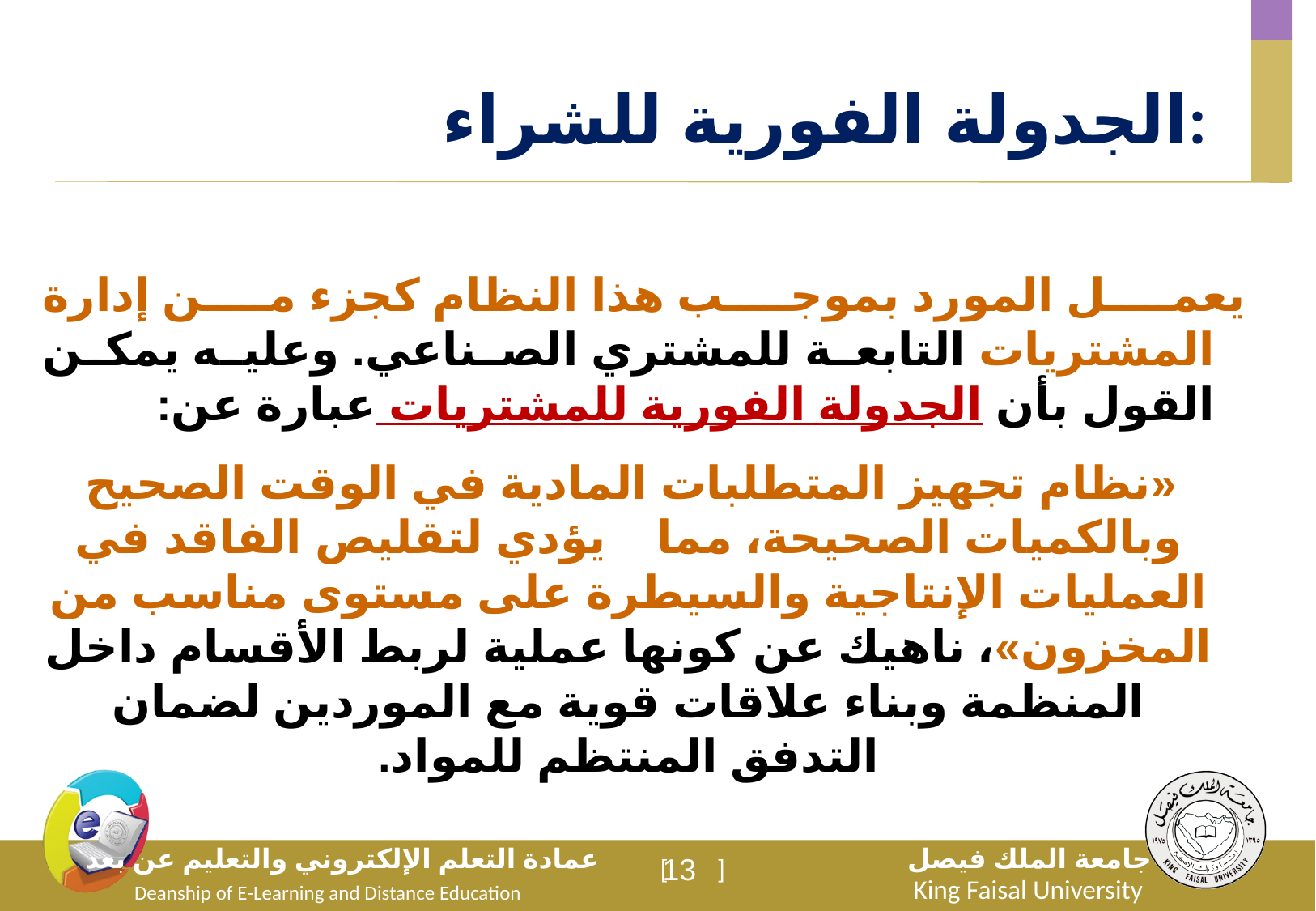

الجدولة الفورية للشراء:
   يعمل المورد بموجب هذا النظام كجزء من إدارة المشتريات التابعة للمشتري الصناعي. وعليه يمكن القول بأن الجدولة الفورية للمشتريات عبارة عن:

     «نظام تجهيز المتطلبات المادية في الوقت الصحيح وبالكميات الصحيحة، مما    يؤدي لتقليص الفاقد في العمليات الإنتاجية والسيطرة على مستوى مناسب من المخزون»، ناهيك عن كونها عملية لربط الأقسام داخل المنظمة وبناء علاقات قوية مع الموردين لضمان التدفق المنتظم للمواد.